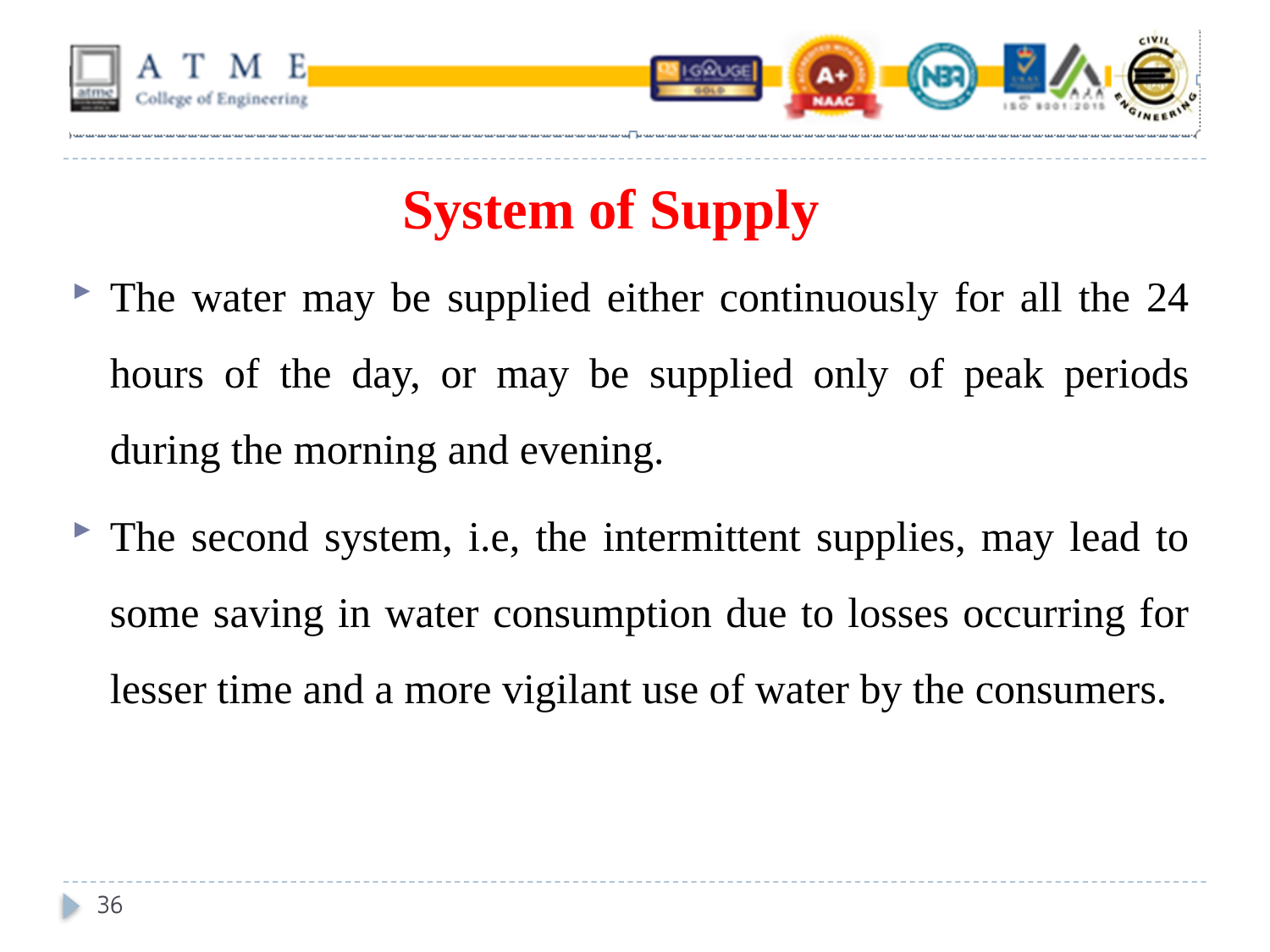

# System of Supply
The water may be supplied either continuously for all the 24 hours of the day, or may be supplied only of peak periods during the morning and evening.
The second system, i.e, the intermittent supplies, may lead to some saving in water consumption due to losses occurring for lesser time and a more vigilant use of water by the consumers.
36